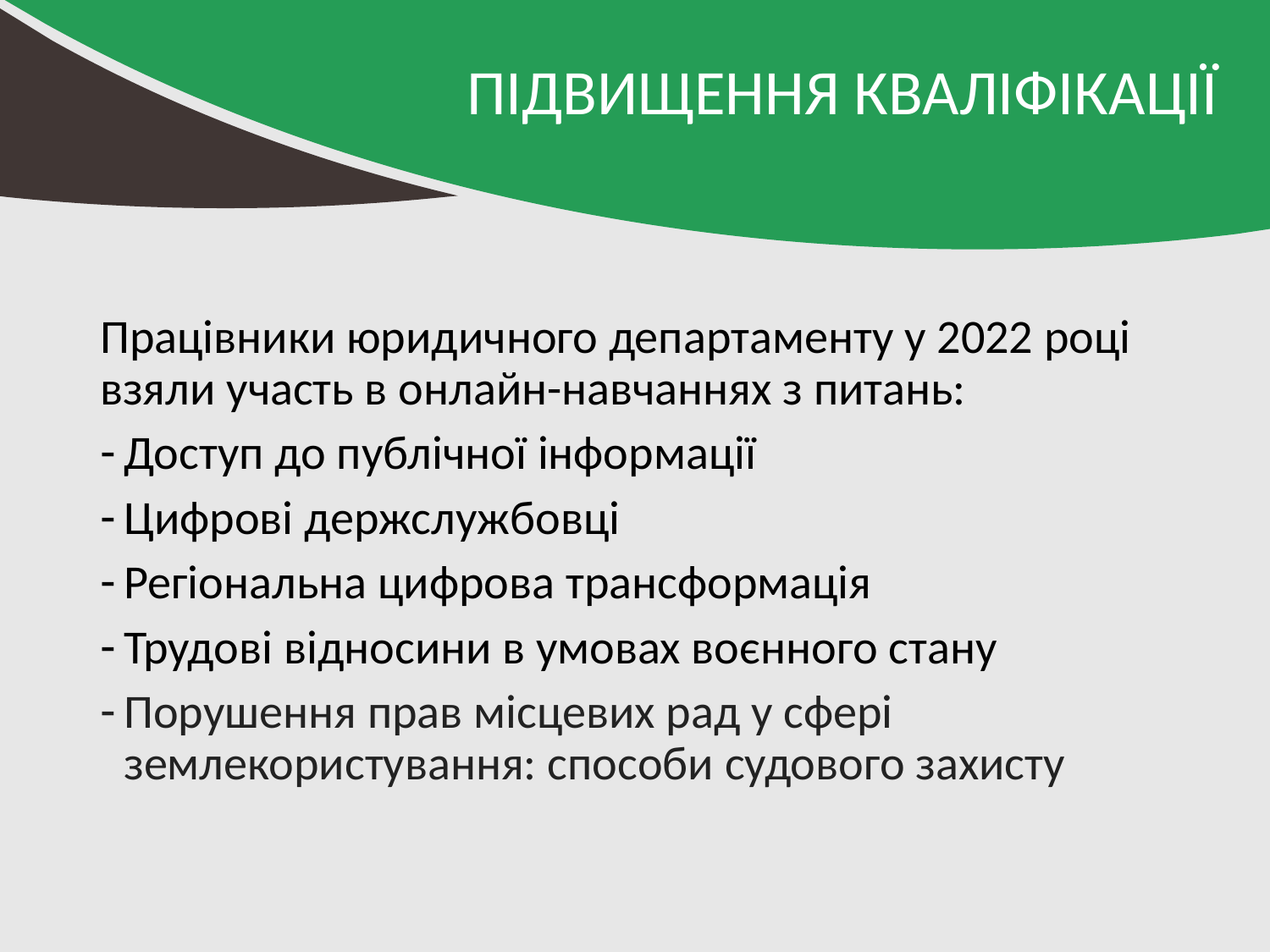

# Підвищення кваліфікації
Працівники юридичного департаменту у 2022 році взяли участь в онлайн-навчаннях з питань:
Доступ до публічної інформації
Цифрові держслужбовці
Регіональна цифрова трансформація
Трудові відносини в умовах воєнного стану
Порушення прав місцевих рад у сфері землекористування: способи судового захисту